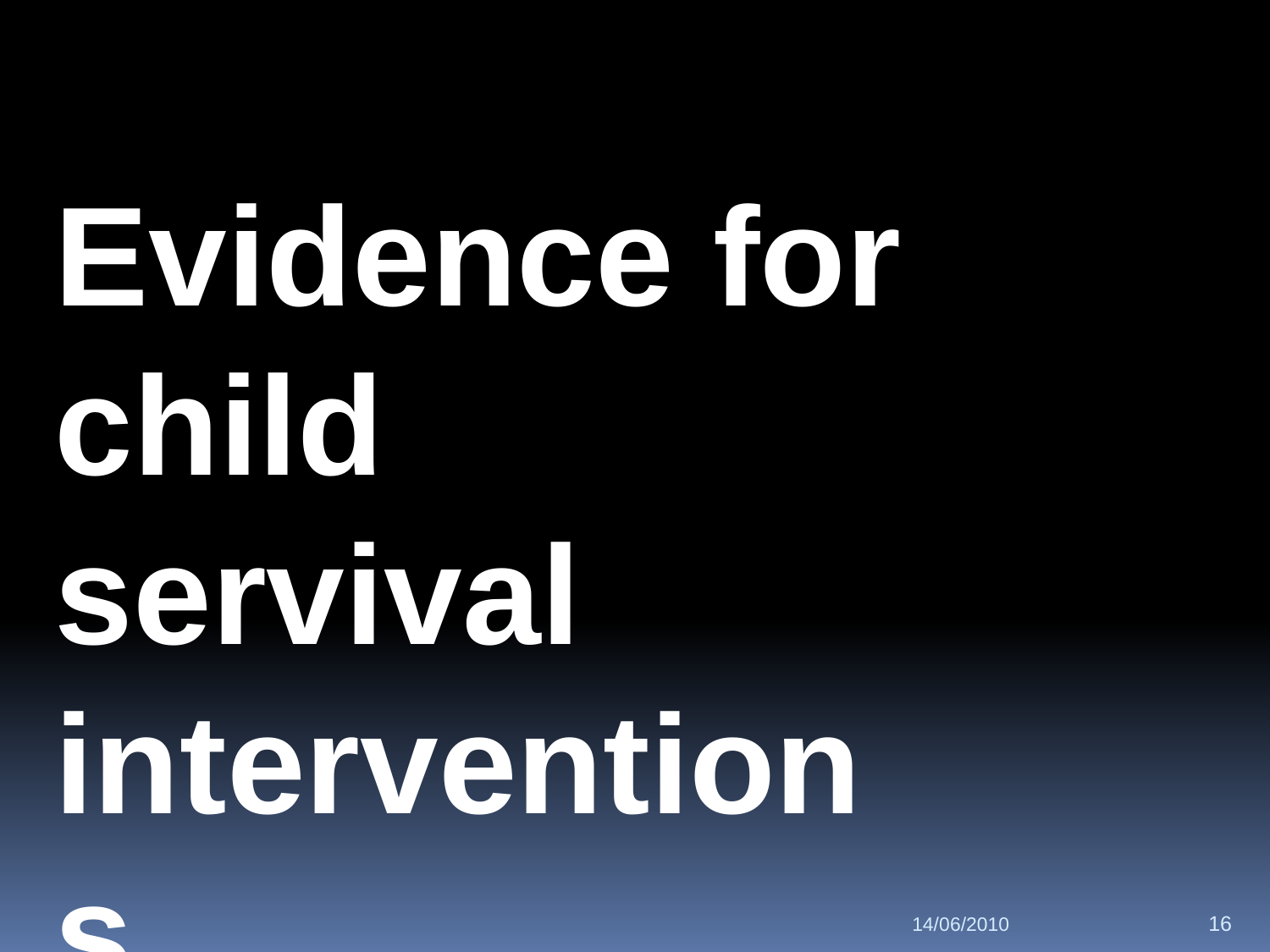

Evidence for child servival interventions…..
14/06/2010
16